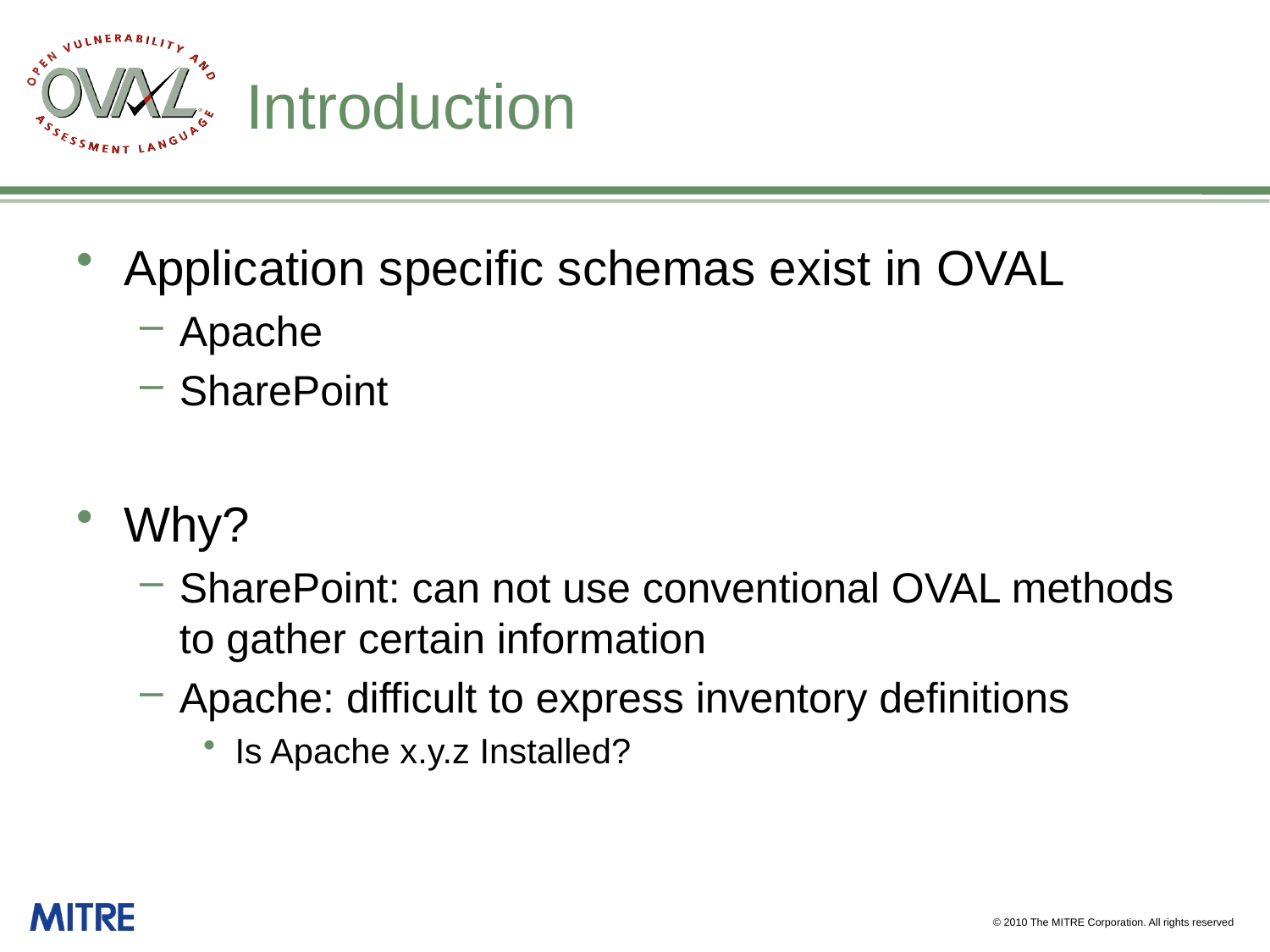

# Introduction
Application specific schemas exist in OVAL
Apache
SharePoint

Why?
SharePoint: can not use conventional OVAL methods to gather certain information
Apache: difficult to express inventory definitions
Is Apache x.y.z Installed?